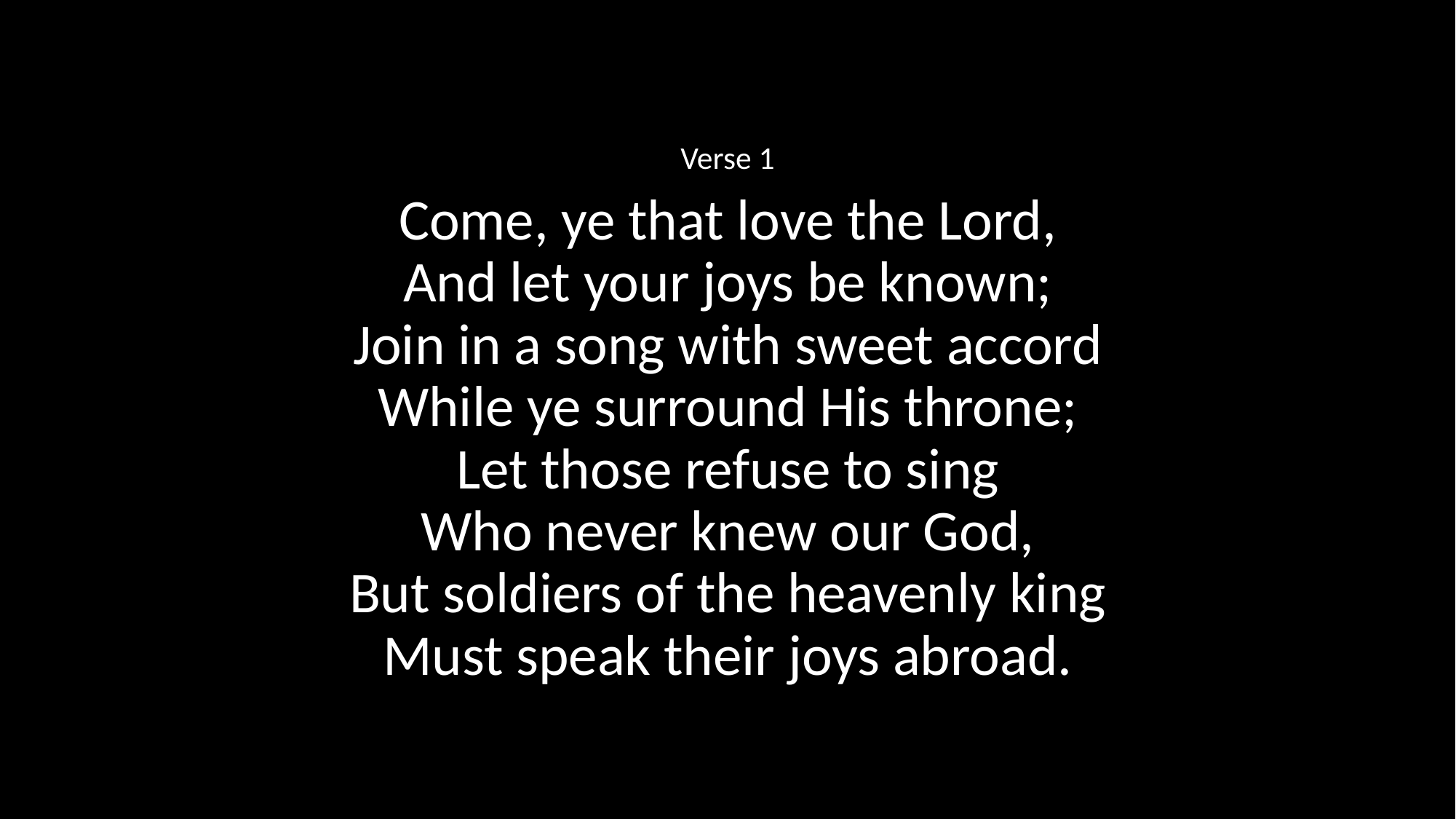

Verse 1
Come, ye that love the Lord,
And let your joys be known;
Join in a song with sweet accord
While ye surround His throne;
Let those refuse to sing
Who never knew our God,
But soldiers of the heavenly king
Must speak their joys abroad.